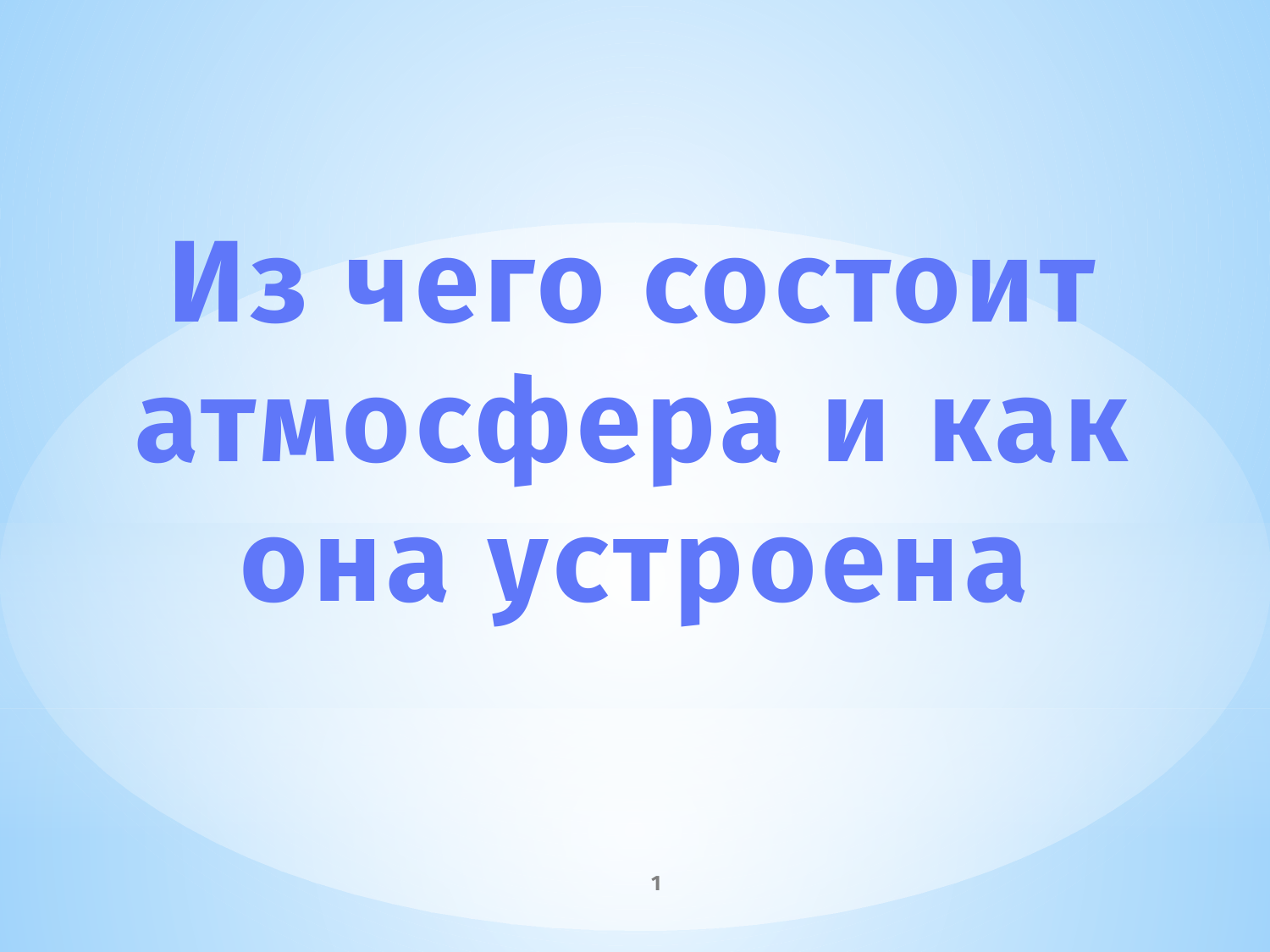

Из чего состоит атмосфера и как она устроена

1